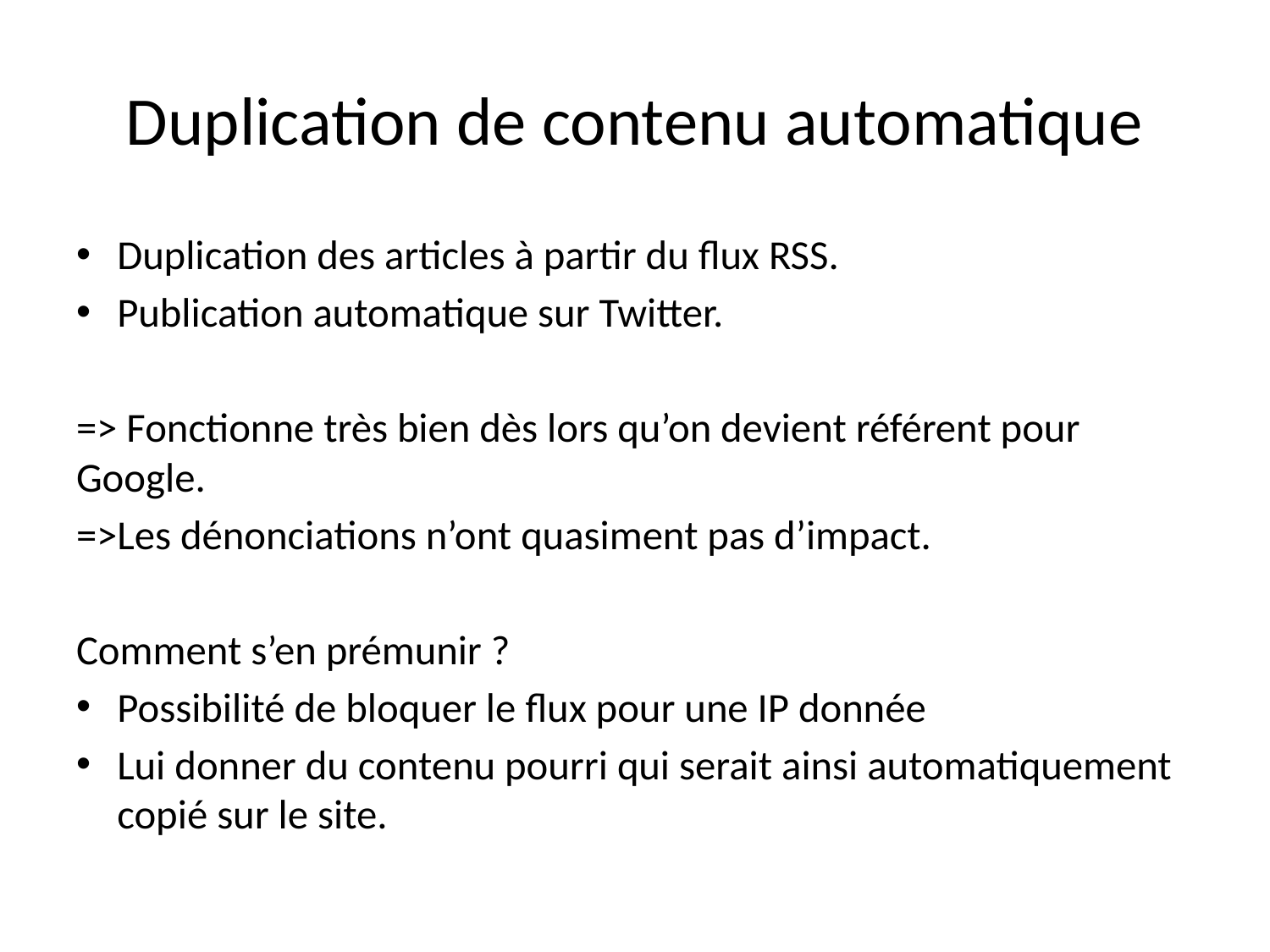

# Duplication de contenu automatique
Duplication des articles à partir du flux RSS.
Publication automatique sur Twitter.

=> Fonctionne très bien dès lors qu’on devient référent pour Google.
=>Les dénonciations n’ont quasiment pas d’impact.

Comment s’en prémunir ?
Possibilité de bloquer le flux pour une IP donnée
Lui donner du contenu pourri qui serait ainsi automatiquement copié sur le site.